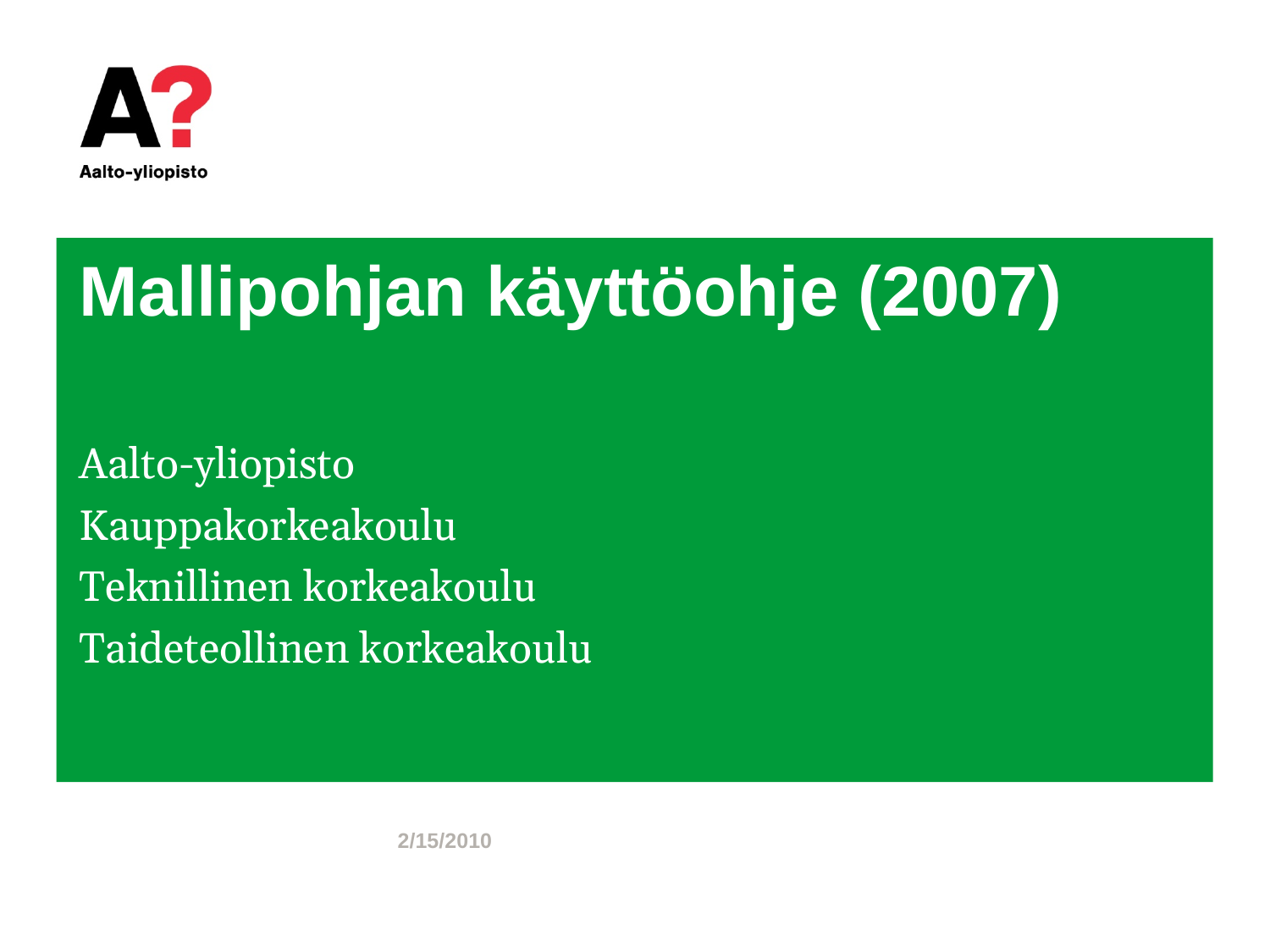

# Mallipohjan käyttöohje (2007)
Aalto-yliopisto
Kauppakorkeakoulu
Teknillinen korkeakoulu
Taideteollinen korkeakoulu

2/15/2010